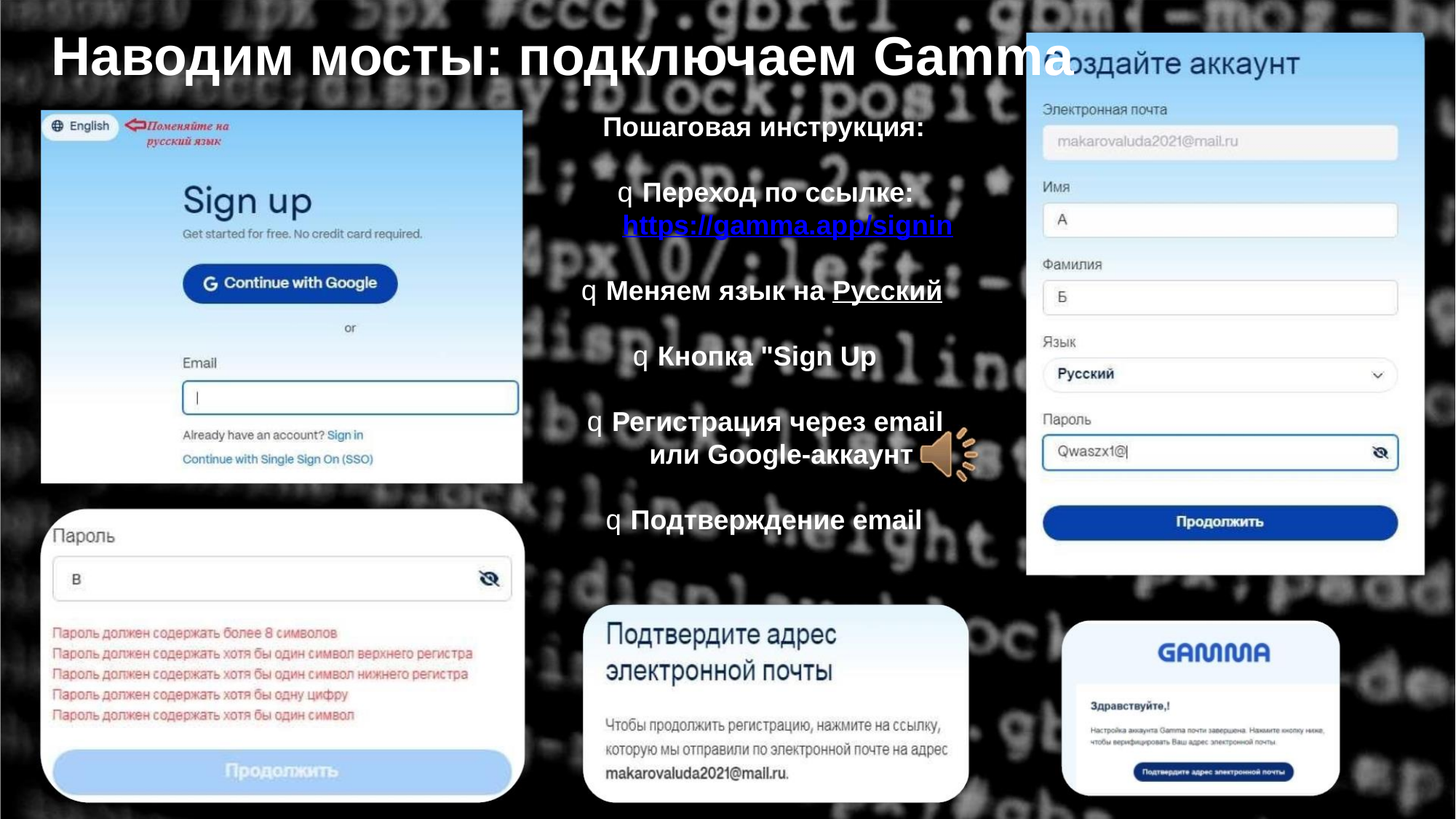

Наводим мосты: подключаем Gamma
Пошаговая инструкция:
q Переход по ссылке:
https://gamma.app/signin
q Меняем язык на Русский
q Кнопка "Sign Up
q Регистрация через email
или Google-аккаунт
q Подтверждение email